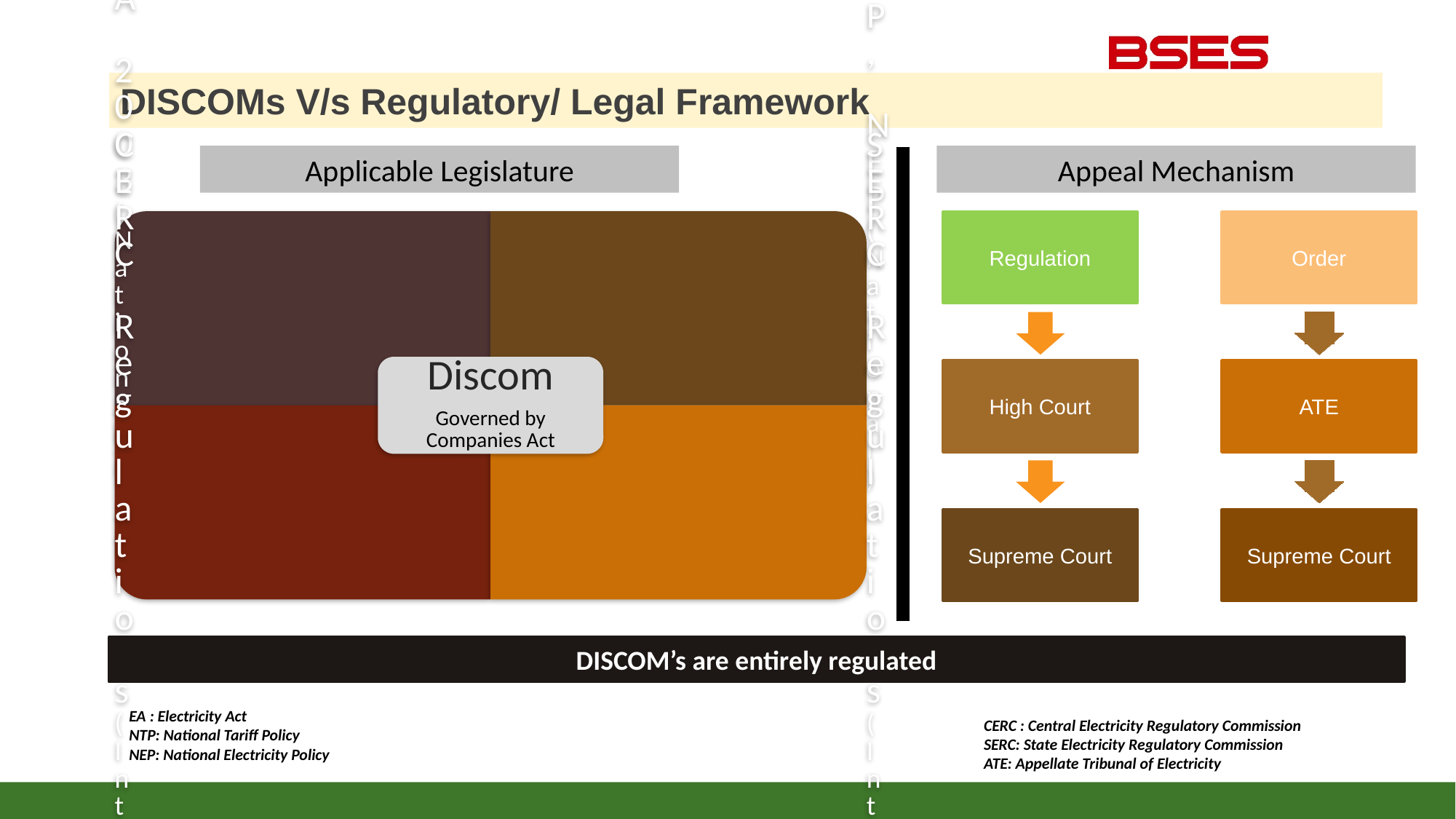

# DISCOMs V/s Regulatory/ Legal Framework
Applicable Legislature
Appeal Mechanism
Discom
Governed by Companies Act
Regulation
Order

High Court
ATE

Supreme Court
Supreme Court
DISCOM’s are entirely regulated
EA : Electricity Act
NTP: National Tariff Policy
NEP: National Electricity Policy
CERC : Central Electricity Regulatory Commission
SERC: State Electricity Regulatory Commission
ATE: Appellate Tribunal of Electricity
10